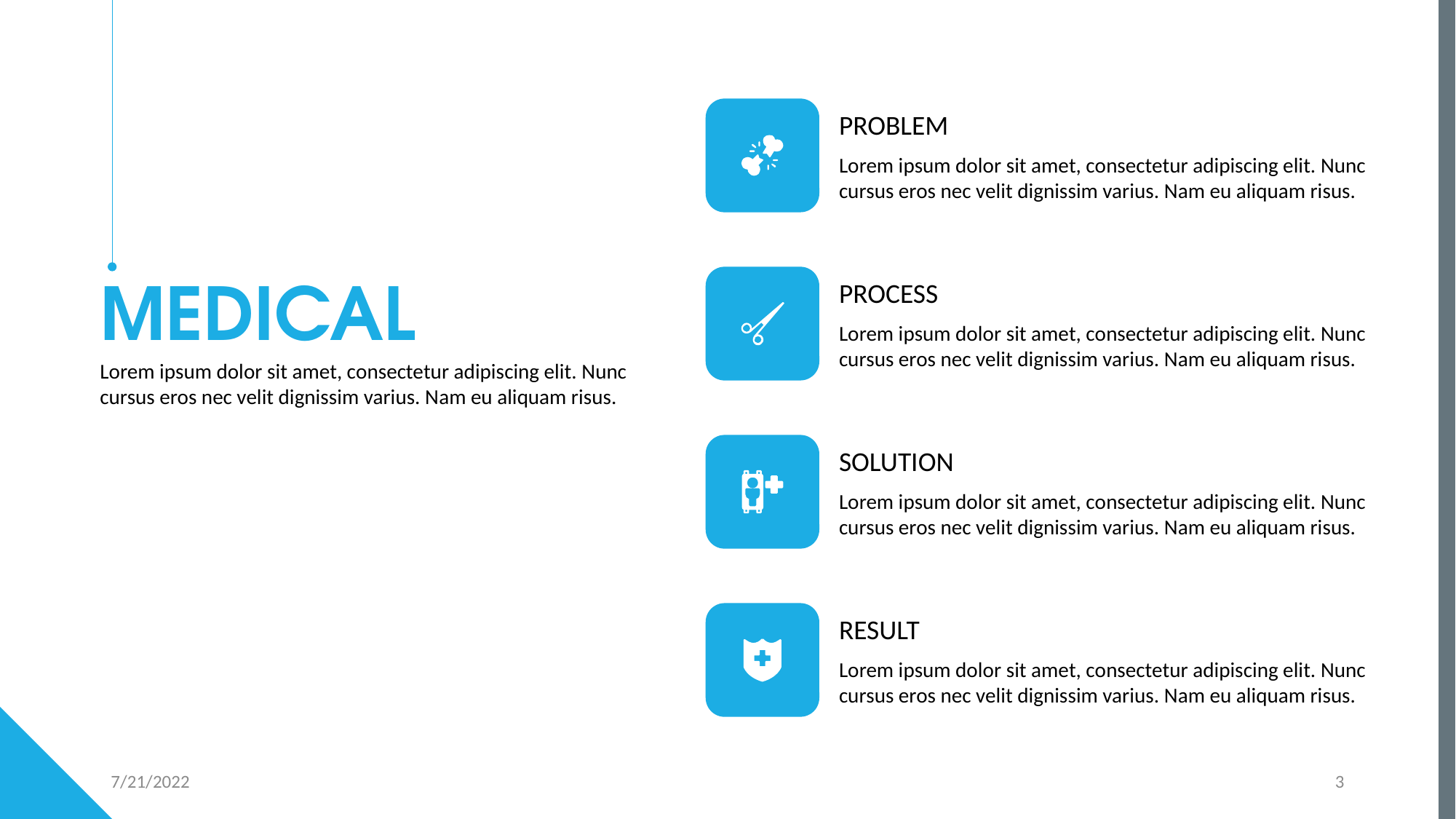

PROBLEM
Lorem ipsum dolor sit amet, consectetur adipiscing elit. Nunc cursus eros nec velit dignissim varius. Nam eu aliquam risus.

PROCESS
Lorem ipsum dolor sit amet, consectetur adipiscing elit. Nunc cursus eros nec velit dignissim varius. Nam eu aliquam risus.
MEDICAL

Lorem ipsum dolor sit amet, consectetur adipiscing elit. Nunc cursus eros nec velit dignissim varius. Nam eu aliquam risus.

SOLUTION
Lorem ipsum dolor sit amet, consectetur adipiscing elit. Nunc cursus eros nec velit dignissim varius. Nam eu aliquam risus.

RESULT
Lorem ipsum dolor sit amet, consectetur adipiscing elit. Nunc cursus eros nec velit dignissim varius. Nam eu aliquam risus.

7/21/2022
3